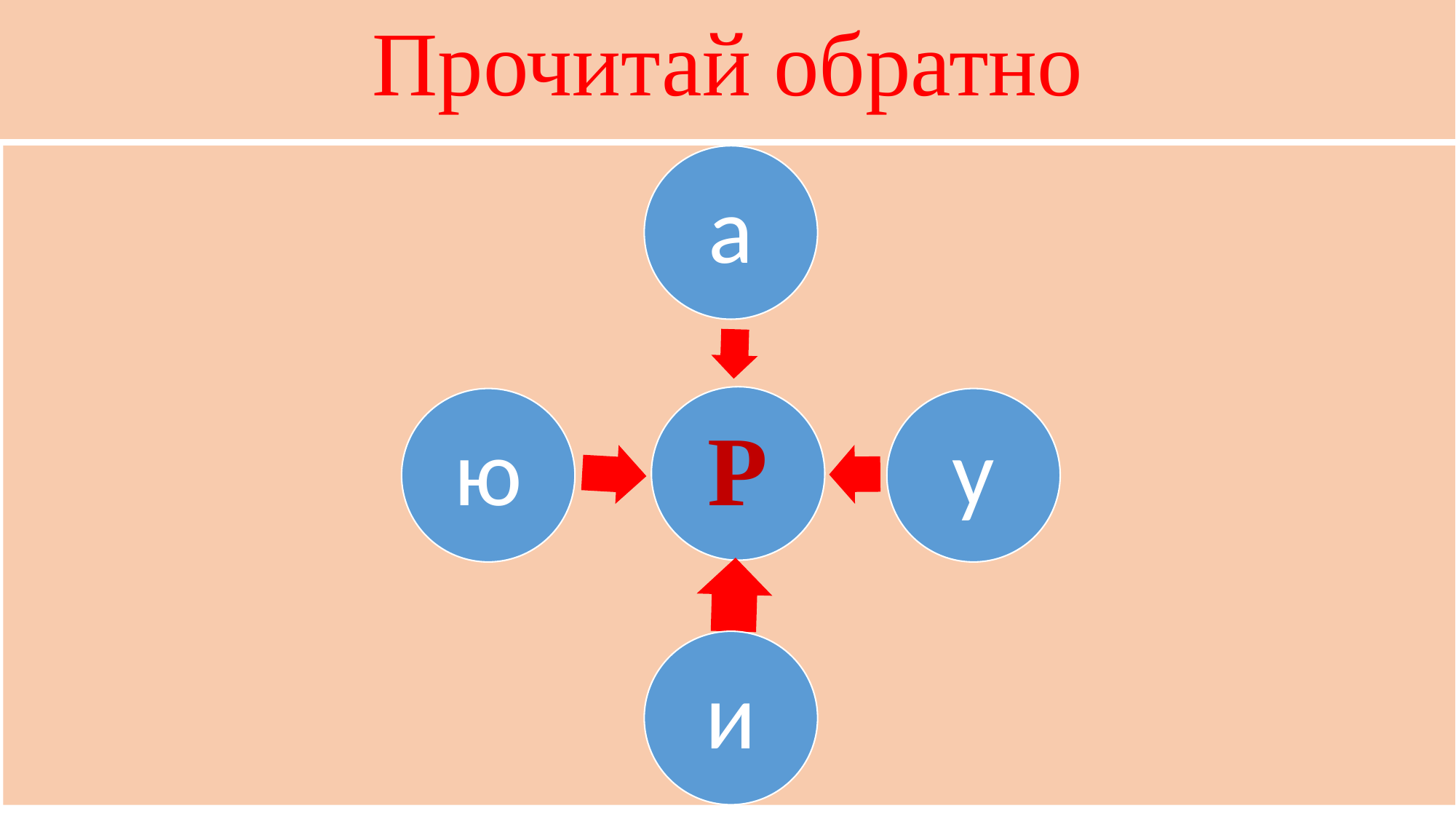

# Прочитай обратно
Р

а

у

и

ю